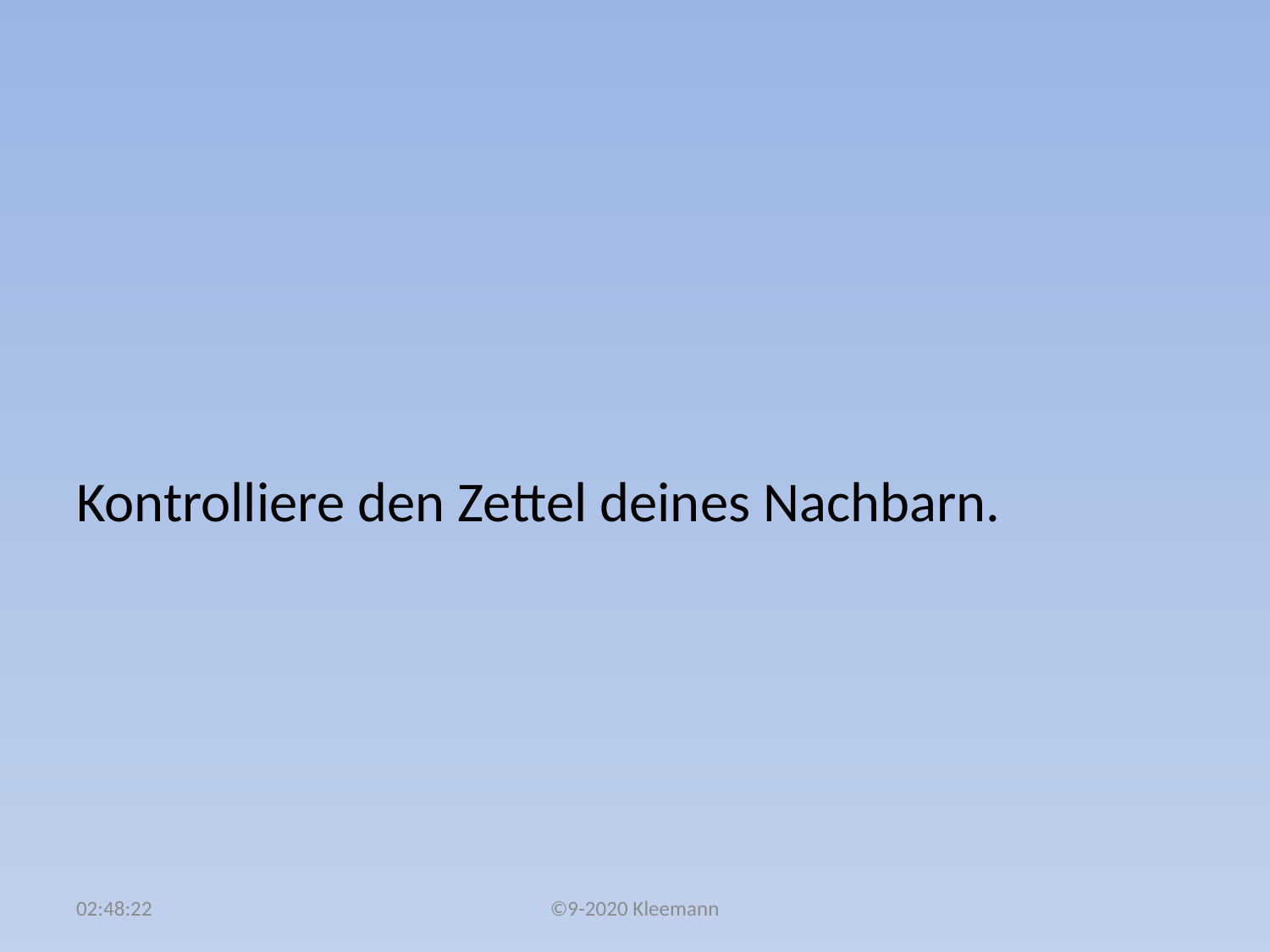

#

Kontrolliere den Zettel deines Nachbarn.

02:48:22
©9-2020 Kleemann